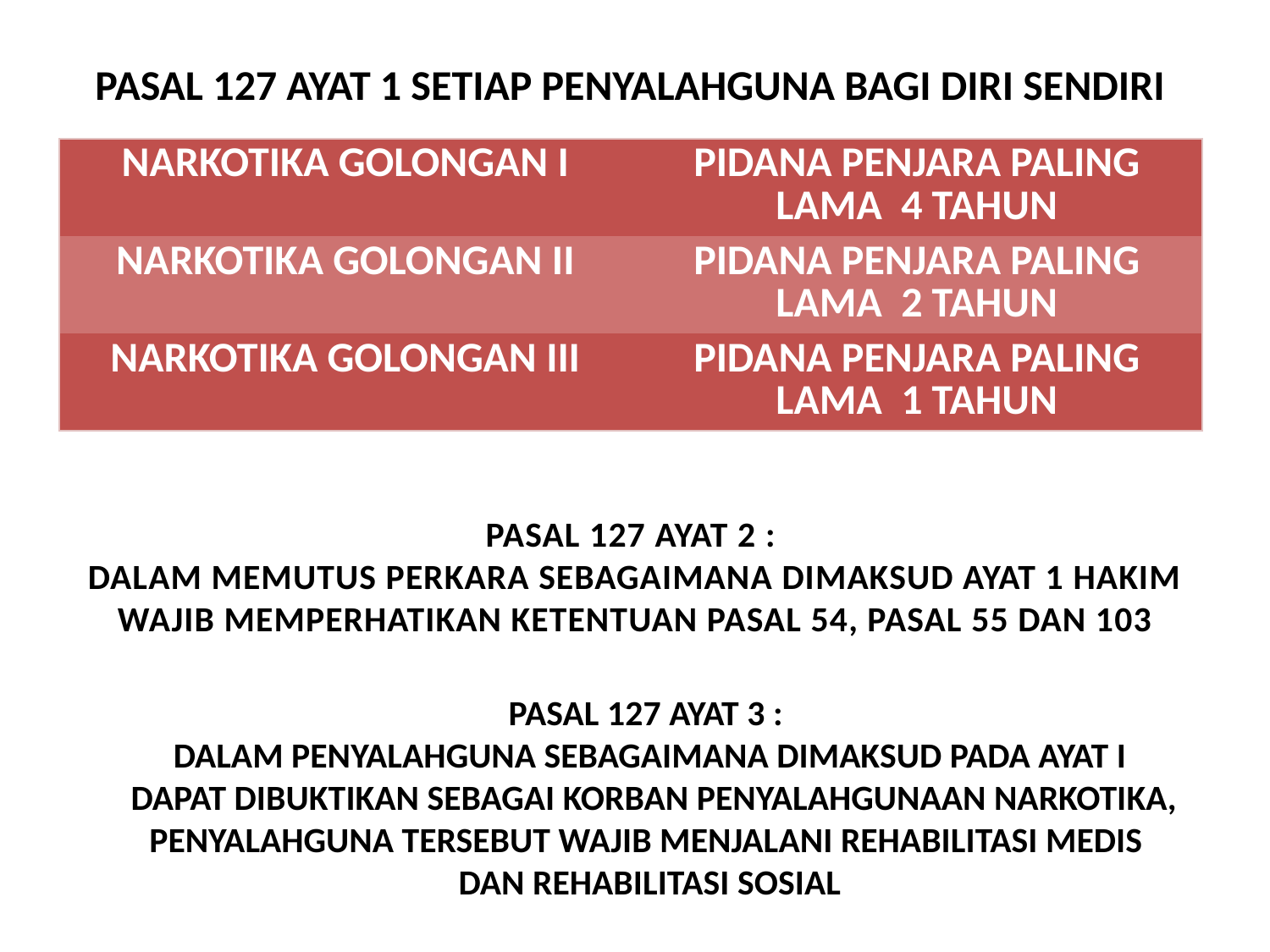

# PASAL 127 AYAT 1 SETIAP PENYALAHGUNA BAGI DIRI SENDIRI
| NARKOTIKA GOLONGAN I | PIDANA PENJARA PALING LAMA 4 TAHUN |
| --- | --- |
| NARKOTIKA GOLONGAN II | PIDANA PENJARA PALING LAMA 2 TAHUN |
| NARKOTIKA GOLONGAN III | PIDANA PENJARA PALING LAMA 1 TAHUN |
PASAL 127 AYAT 2 :
DALAM MEMUTUS PERKARA SEBAGAIMANA DIMAKSUD AYAT 1 HAKIM WAJIB MEMPERHATIKAN KETENTUAN PASAL 54, PASAL 55 DAN 103
PASAL 127 AYAT 3 :
DALAM PENYALAHGUNA SEBAGAIMANA DIMAKSUD PADA AYAT I
 DAPAT DIBUKTIKAN SEBAGAI KORBAN PENYALAHGUNAAN NARKOTIKA, PENYALAHGUNA TERSEBUT WAJIB MENJALANI REHABILITASI MEDIS
DAN REHABILITASI SOSIAL